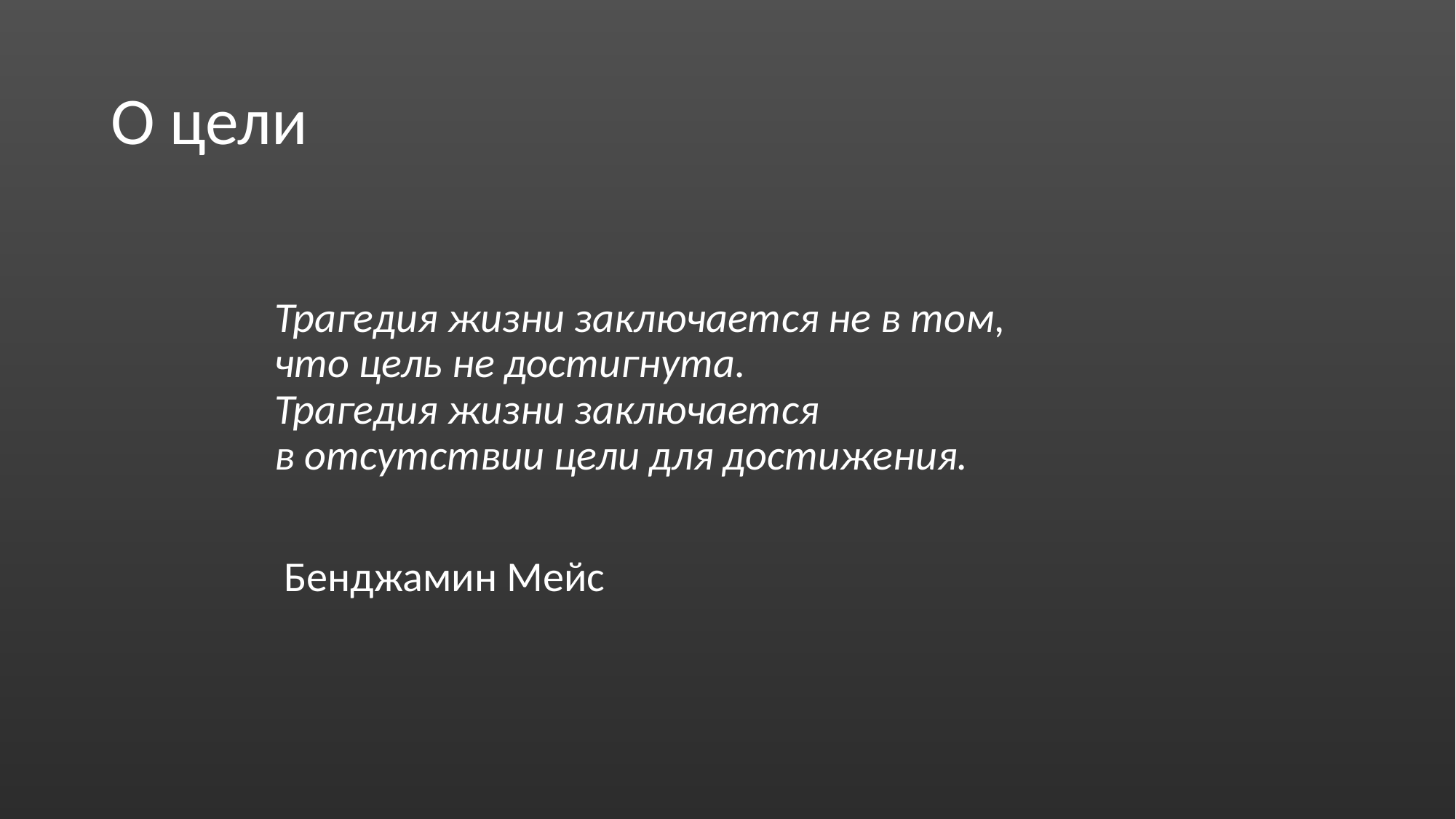

# О цели
Трагедия жизни заключается не в том,
что цель не достигнута.
Трагедия жизни заключается
в отсутствии цели для достижения.

 Бенджамин Мейс